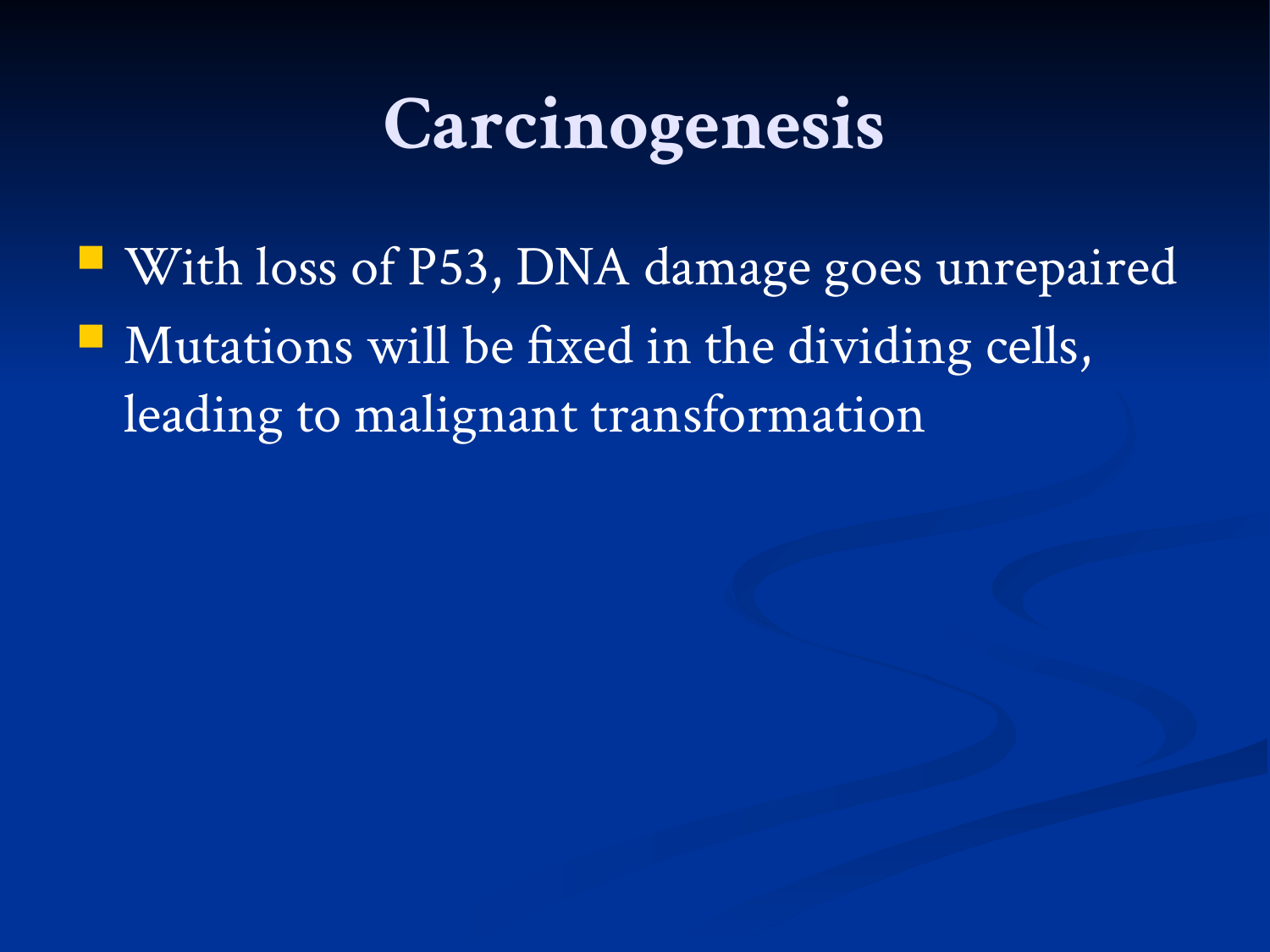

# Carcinogenesis
With loss of P53, DNA damage goes unrepaired
Mutations will be fixed in the dividing cells, leading to malignant transformation